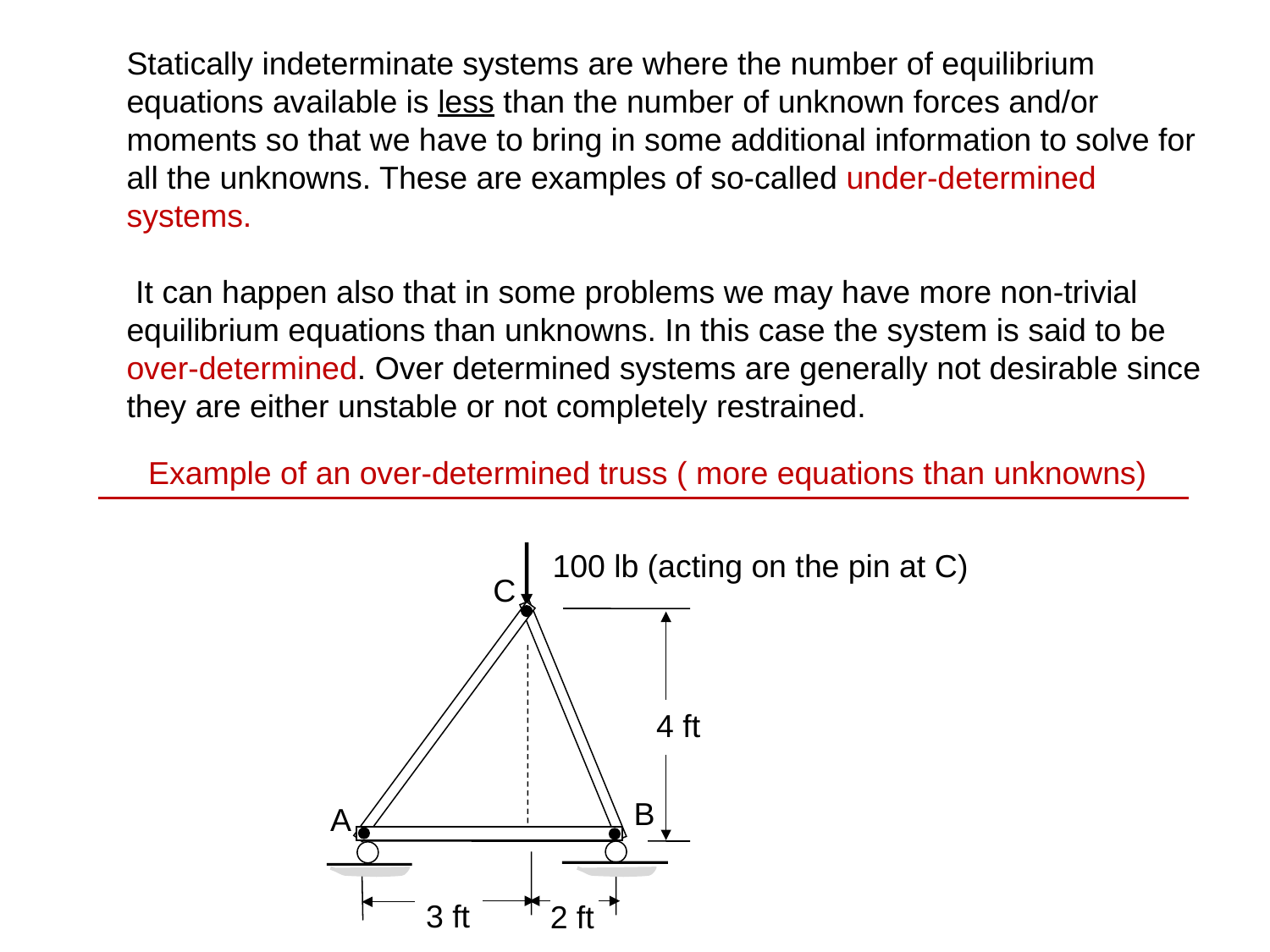

Statically indeterminate systems are where the number of equilibrium equations available is less than the number of unknown forces and/or moments so that we have to bring in some additional information to solve for all the unknowns. These are examples of so-called under-determined systems.

 It can happen also that in some problems we may have more non-trivial equilibrium equations than unknowns. In this case the system is said to be over-determined. Over determined systems are generally not desirable since they are either unstable or not completely restrained.
Example of an over-determined truss ( more equations than unknowns)
100 lb (acting on the pin at C)

C

4 ft

B
A

3 ft
2 ft